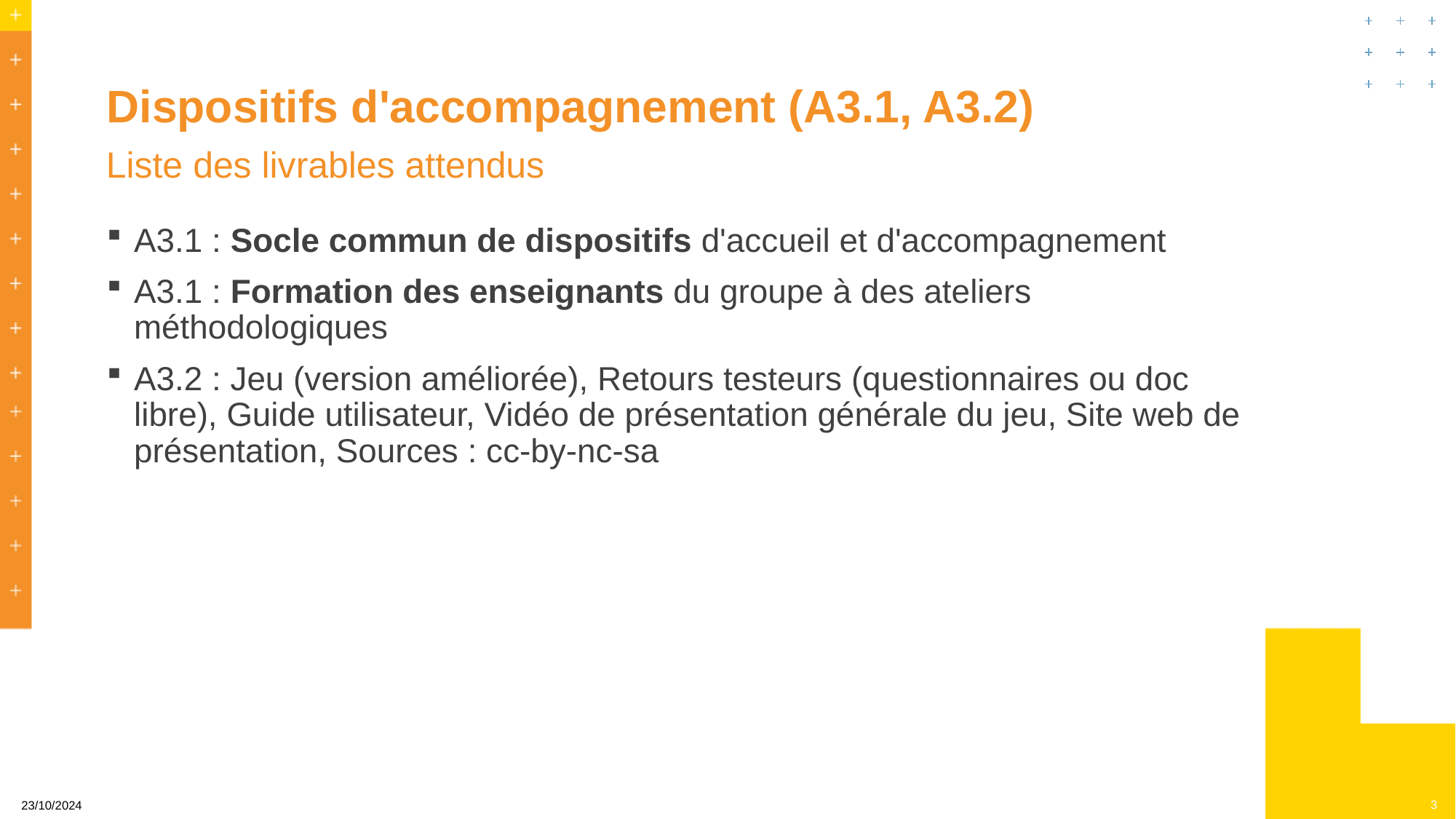

Dispositifs d'accompagnement (A3.1, A3.2)
Liste des livrables attendus

A3.1 : Socle commun de dispositifs d'accueil et d'accompagnement
A3.1 : Formation des enseignants du groupe à des ateliers méthodologiques
A3.2 : Jeu (version améliorée), Retours testeurs (questionnaires ou doc libre), Guide utilisateur, Vidéo de présentation générale du jeu, Site web de présentation, Sources : cc-by-nc-sa

3
23/10/2024